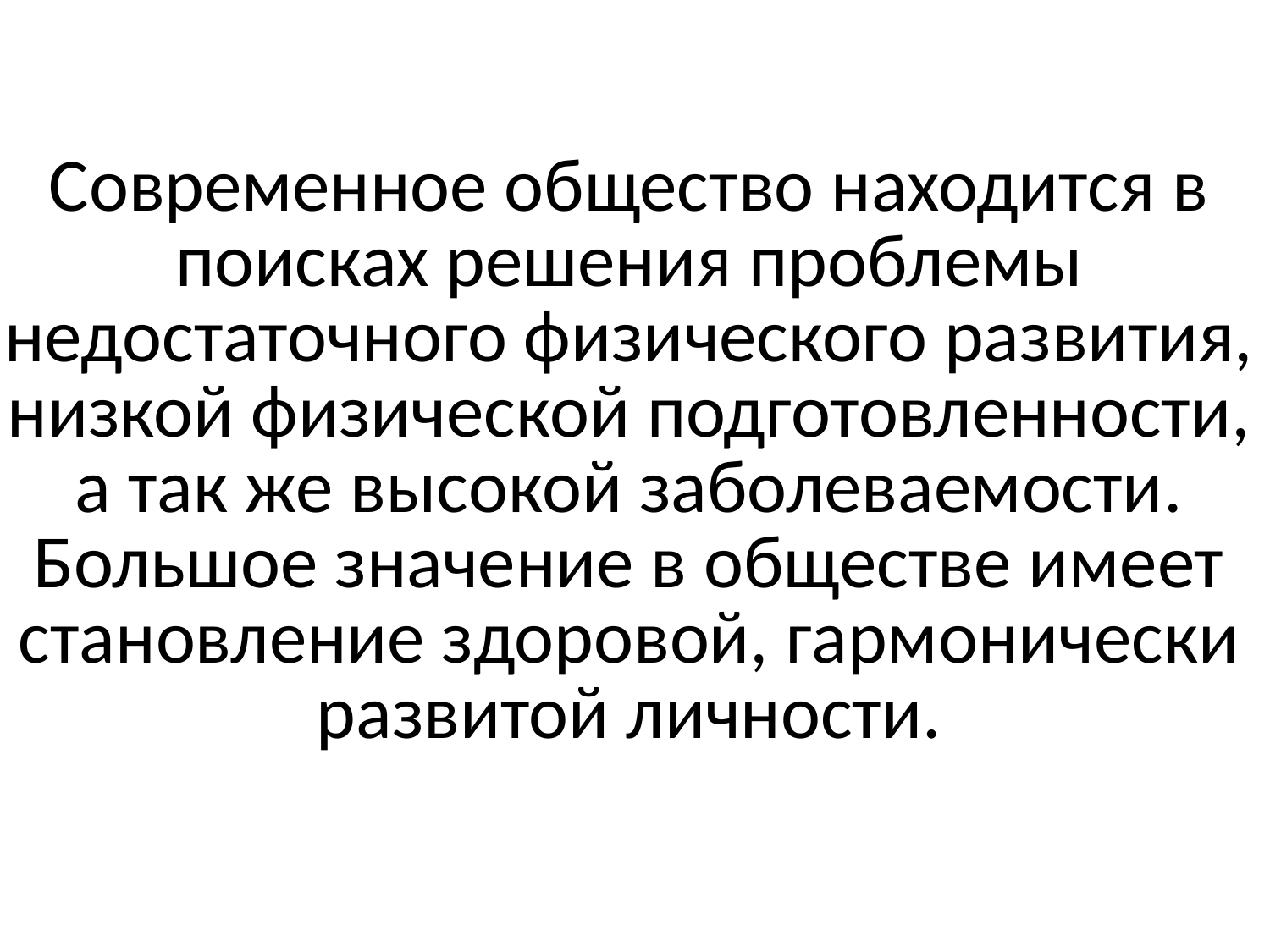

# Современное общество находится в поисках решения проблемы недостаточного физического развития, низкой физической подготовленности, а так же высокой заболеваемости. Большое значение в обществе имеет становление здоровой, гармонически развитой личности.